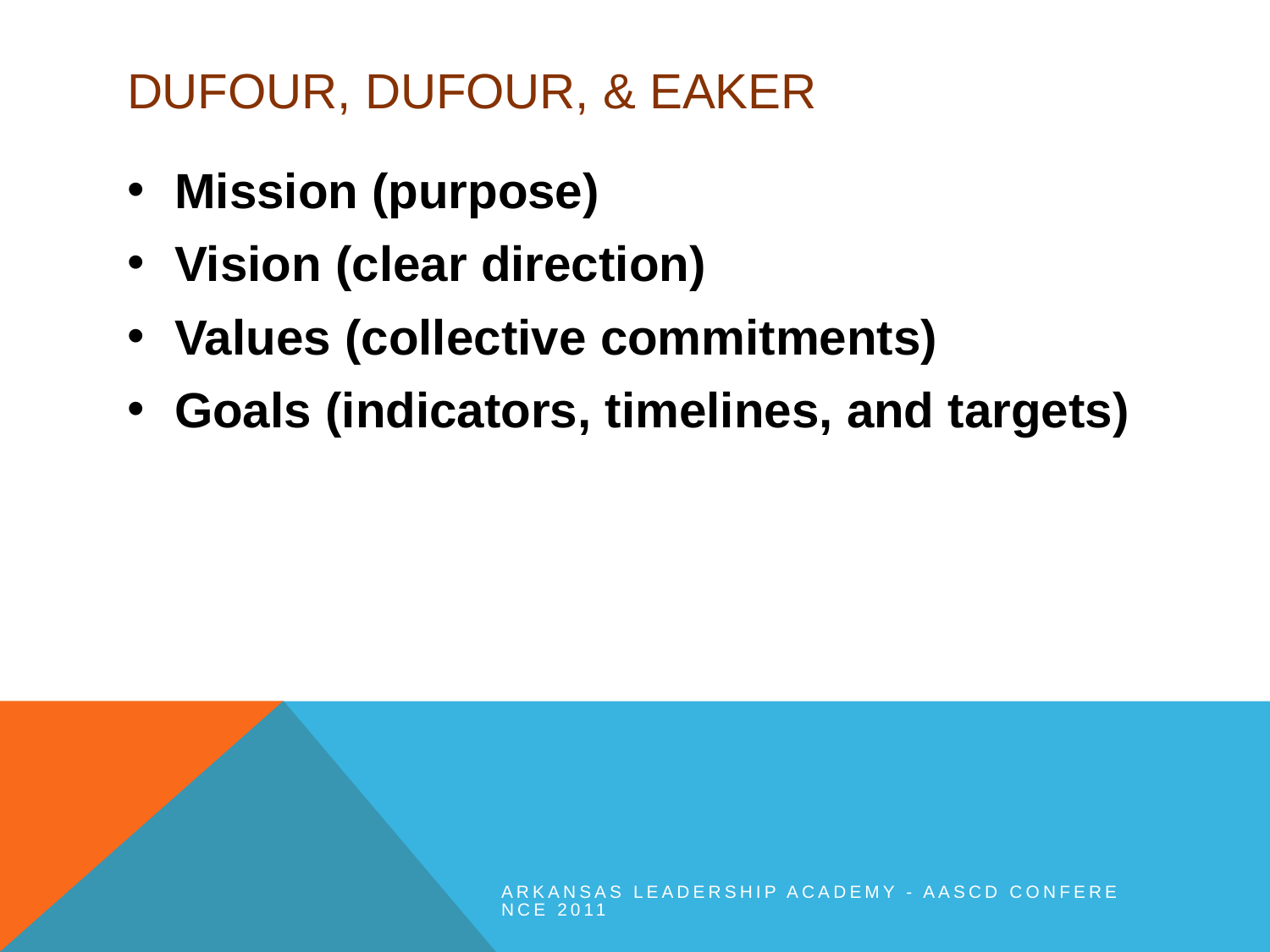

# Dufour, dufour, & Eaker
Mission (purpose)
Vision (clear direction)
Values (collective commitments)
Goals (indicators, timelines, and targets)
Arkansas Leadership Academy - AASCD Conference 2011